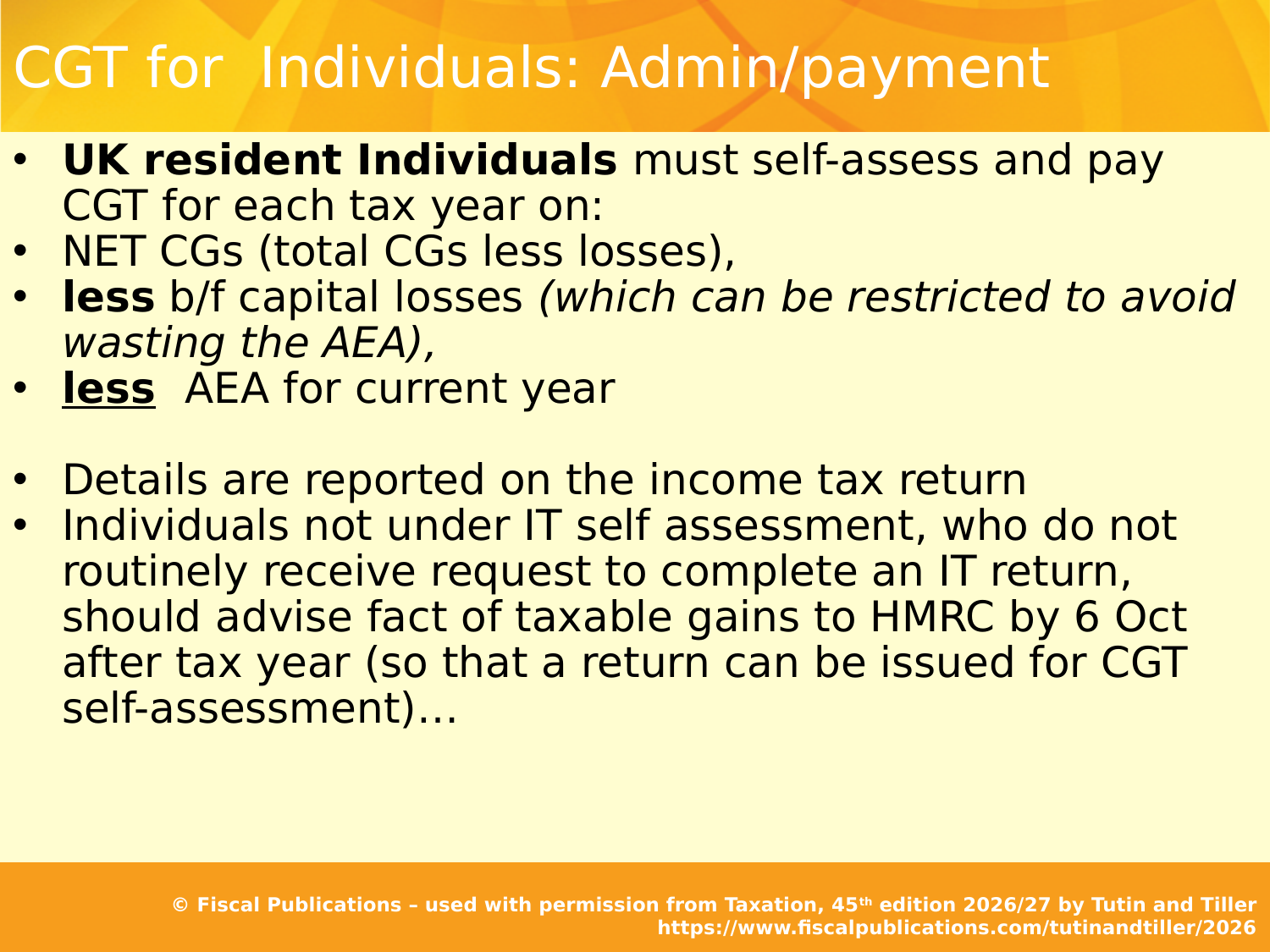

# CGT for  Individuals: Admin/payment
UK resident Individuals must self-assess and pay CGT for each tax year on:
NET CGs (total CGs less losses),
less b/f capital losses (which can be restricted to avoid wasting the AEA),
less  AEA for current year

Details are reported on the income tax return
Individuals not under IT self assessment, who do not routinely receive request to complete an IT return, should advise fact of taxable gains to HMRC by 6 Oct after tax year (so that a return can be issued for CGT self-assessment)…